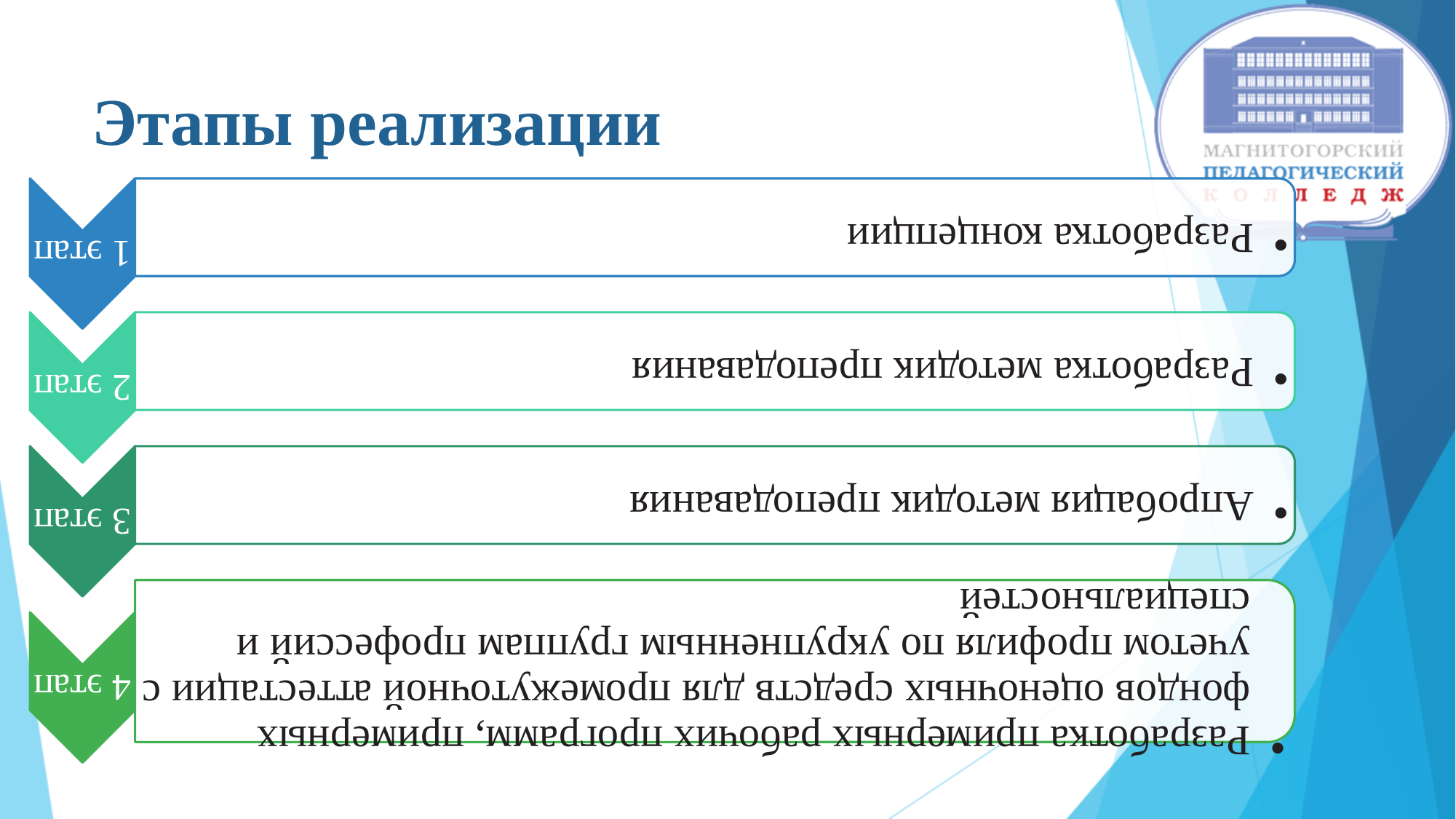

# Этапы реализации
1 этап
Разработка концепции
2 этап
Разработка методик преподавания
3 этап
Апробация методик преподавания
4 этап
Разработка примерных рабочих программ, примерных фондов оценочных средств для промежуточной аттестации с учетом профиля по укрупненным группам профессий и специальностей